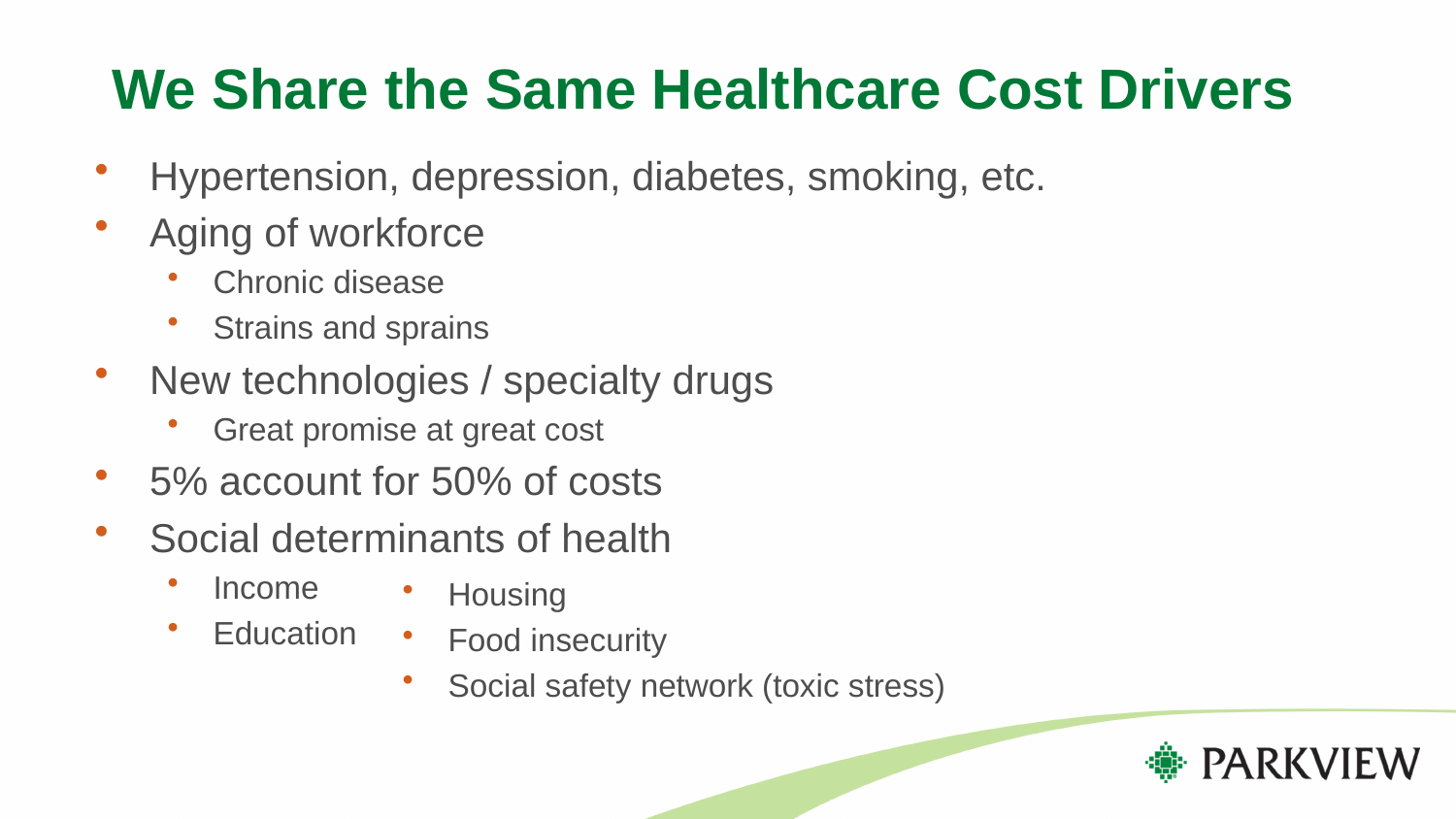

# We Share the Same Healthcare Cost Drivers
Hypertension, depression, diabetes, smoking, etc.
Aging of workforce
Chronic disease
Strains and sprains
New technologies / specialty drugs
Great promise at great cost
5% account for 50% of costs
Social determinants of health
Income
Education

Housing
Food insecurity
Social safety network (toxic stress)